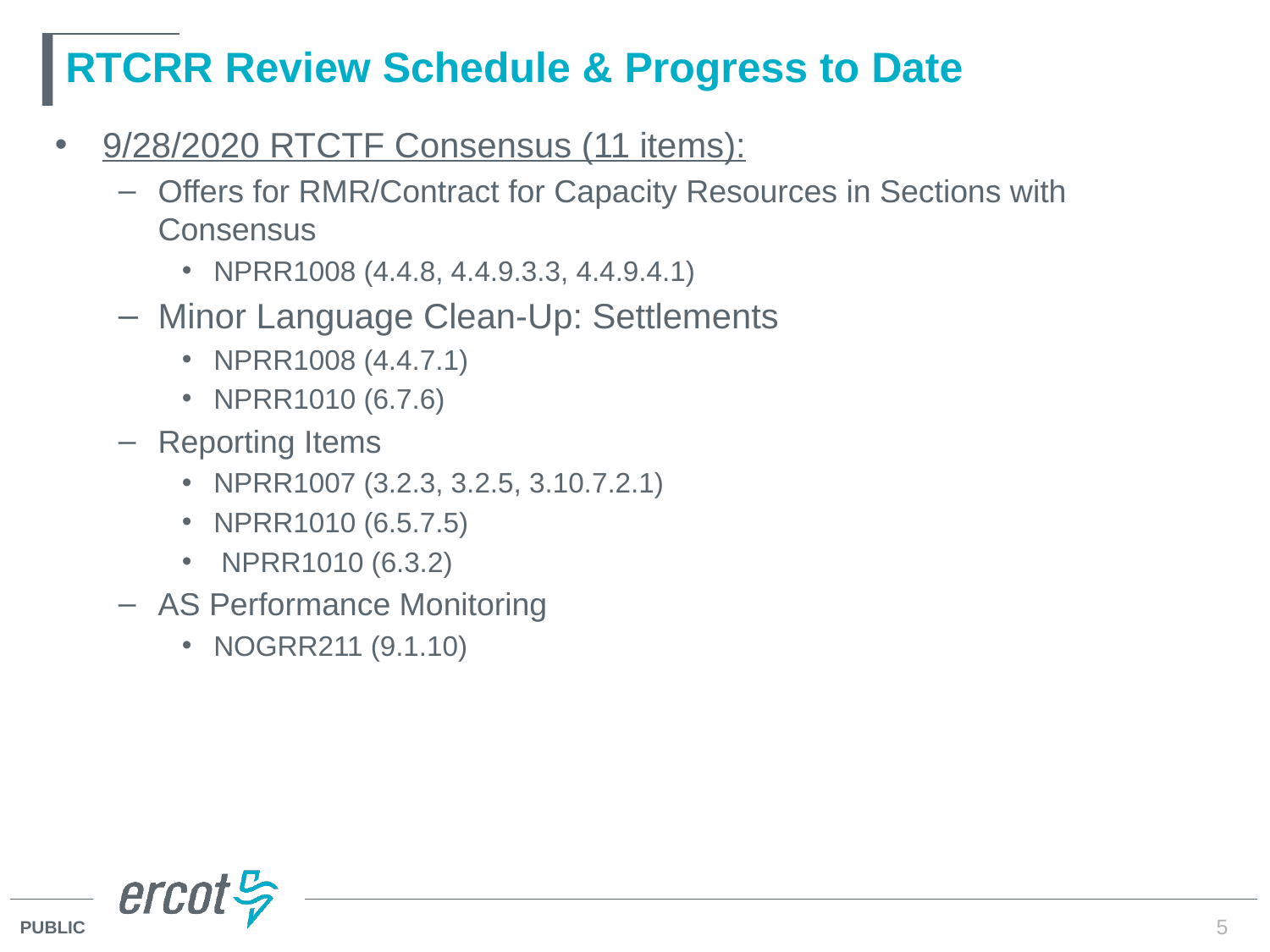

# RTCRR Review Schedule & Progress to Date
9/28/2020 RTCTF Consensus (11 items):
Offers for RMR/Contract for Capacity Resources in Sections with Consensus
NPRR1008 (4.4.8, 4.4.9.3.3, 4.4.9.4.1)
Minor Language Clean-Up: Settlements
NPRR1008 (4.4.7.1)
NPRR1010 (6.7.6)
Reporting Items
NPRR1007 (3.2.3, 3.2.5, 3.10.7.2.1)
NPRR1010 (6.5.7.5)
 NPRR1010 (6.3.2)
AS Performance Monitoring
NOGRR211 (9.1.10)
5